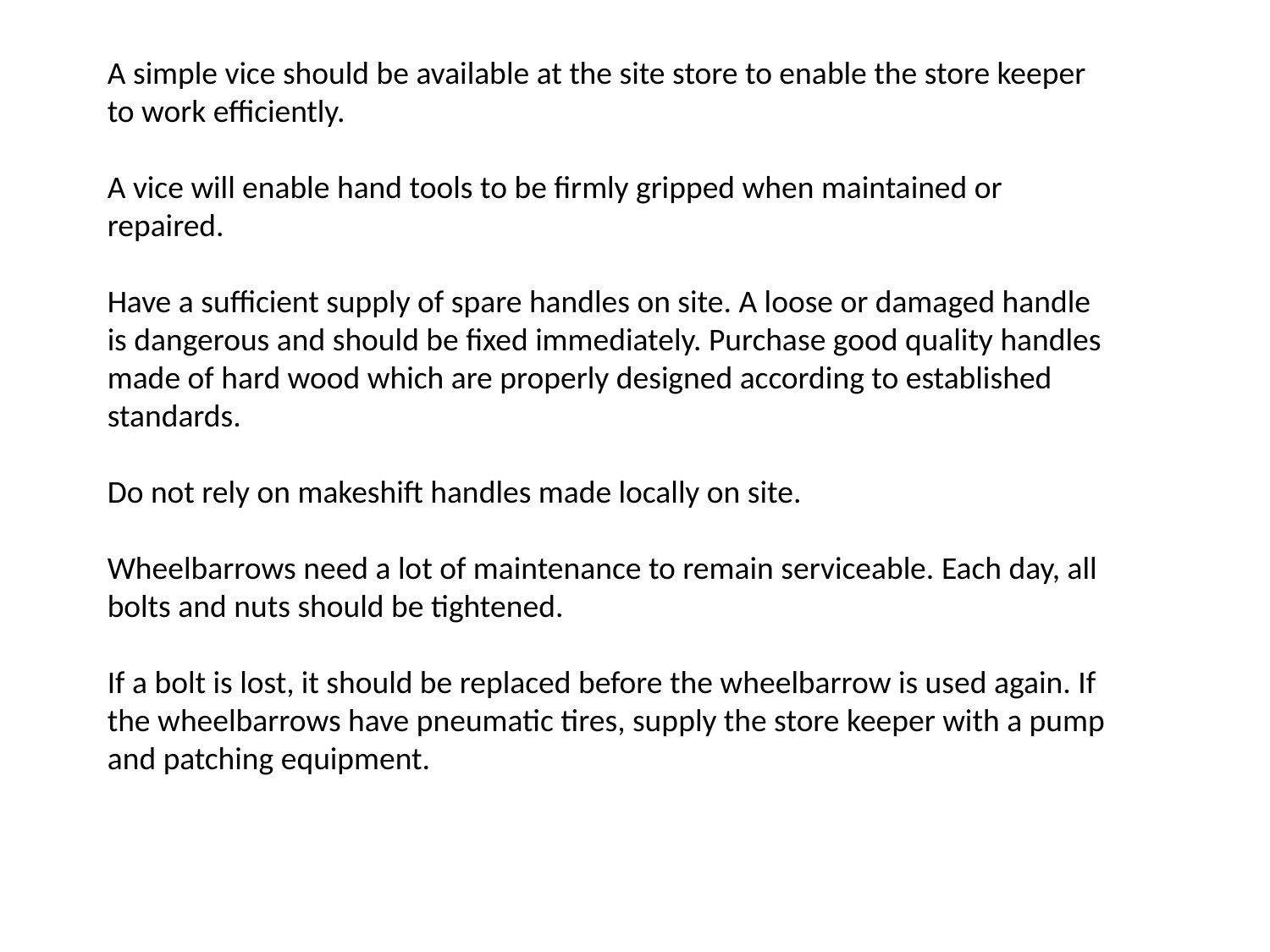

A simple vice should be available at the site store to enable the store keeper to work efficiently.

A vice will enable hand tools to be firmly gripped when maintained or
repaired.

Have a sufficient supply of spare handles on site. A loose or damaged handle is dangerous and should be fixed immediately. Purchase good quality handles made of hard wood which are properly designed according to established standards.

Do not rely on makeshift handles made locally on site.

Wheelbarrows need a lot of maintenance to remain serviceable. Each day, all bolts and nuts should be tightened.

If a bolt is lost, it should be replaced before the wheelbarrow is used again. If the wheelbarrows have pneumatic tires, supply the store keeper with a pump and patching equipment.